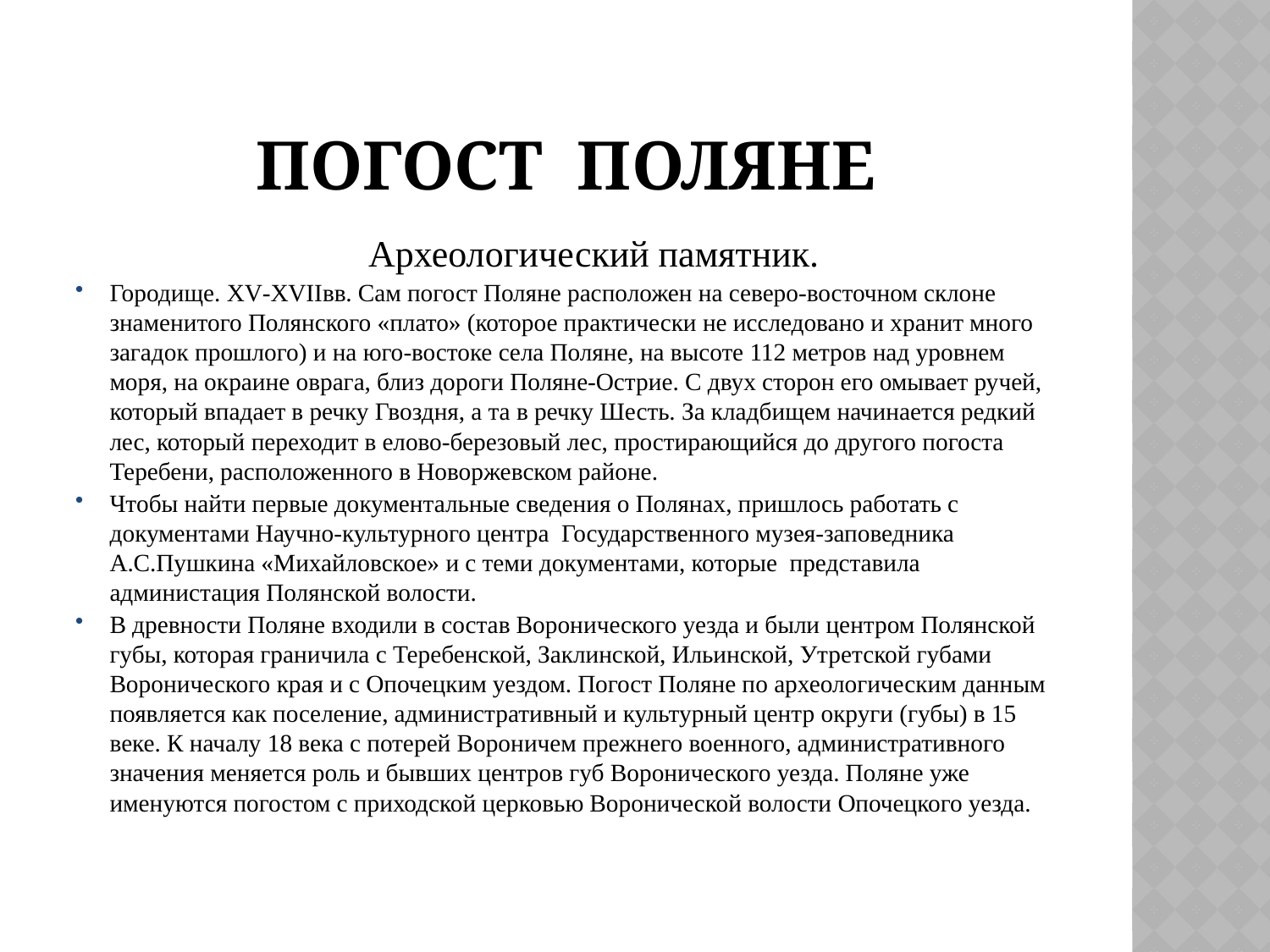

# Погост  Поляне
      Археологический памятник.
Городище. XV-XVIIвв. Сам погост Поляне расположен на северо-восточном склоне знаменитого Полянского «плато» (которое практически не исследовано и хранит много загадок прошлого) и на юго-востоке села Поляне, на высоте 112 метров над уровнем моря, на окраине оврага, близ дороги Поляне-Острие. С двух сторон его омывает ручей, который впадает в речку Гвоздня, а та в речку Шесть. За кладбищем начинается редкий лес, который переходит в елово-березовый лес, простирающийся до другого погоста Теребени, расположенного в Новоржевском районе.
Чтобы найти первые документальные сведения о Полянах, пришлось работать с документами Научно-культурного центра  Государственного музея-заповедника А.С.Пушкина «Михайловское» и с теми документами, которые  представила администация Полянской волости.
В древности Поляне входили в состав Воронического уезда и были центром Полянской губы, которая граничила с Теребенской, Заклинской, Ильинской, Утретской губами Воронического края и с Опочецким уездом. Погост Поляне по археологическим данным появляется как поселение, административный и культурный центр округи (губы) в 15 веке. К началу 18 века с потерей Вороничем прежнего военного, административного значения меняется роль и бывших центров губ Воронического уезда. Поляне уже именуются погостом с приходской церковью Воронической волости Опочецкого уезда.